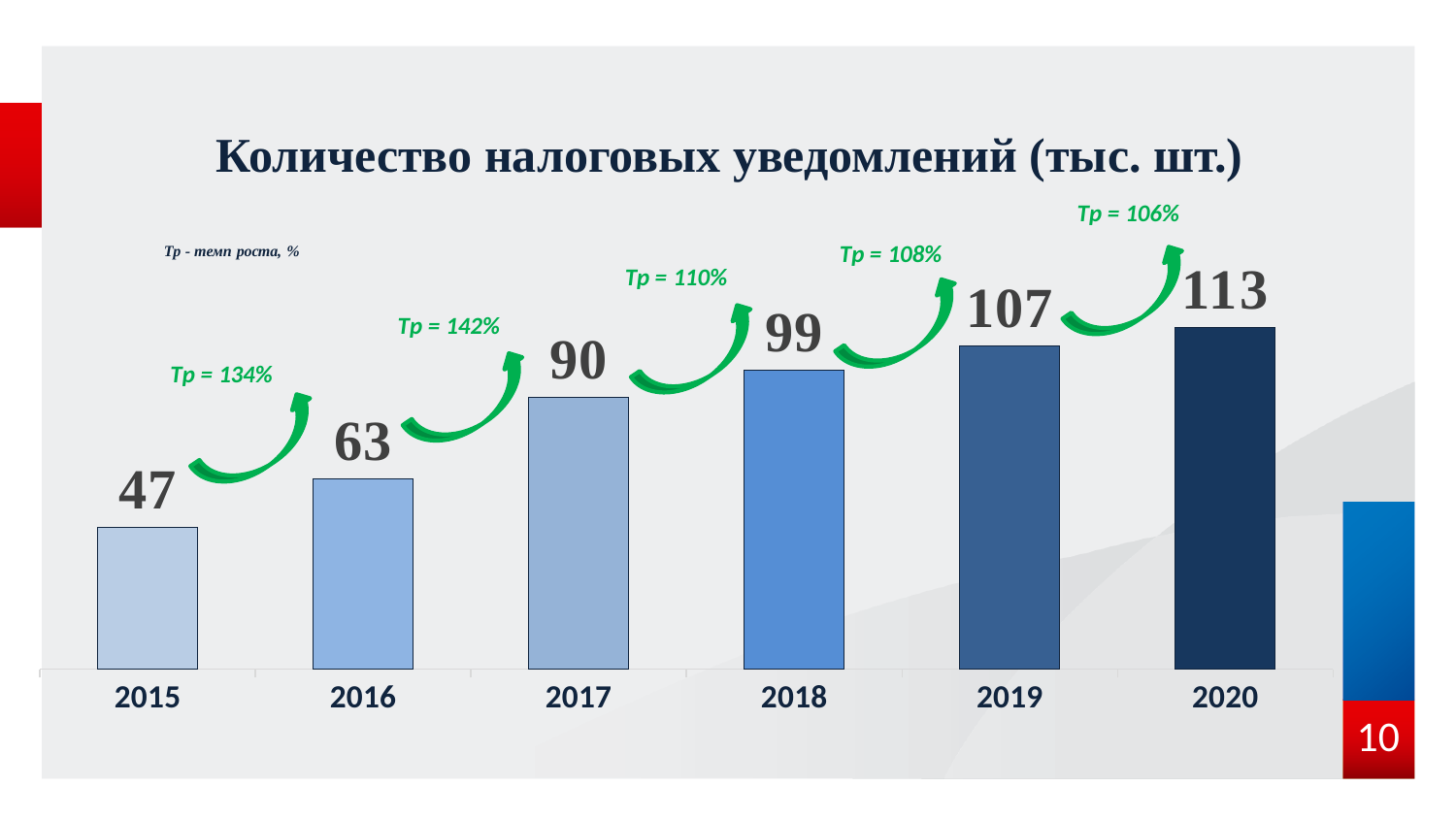

# Количество налоговых уведомлений (тыс. шт.)

### Chart

| Category | Кол-во Сну |
|---|---|
| 2015 | 47.0 |
| 2016 | 63.0 |
| 2017 | 90.0 |
| 2018 | 99.0 |
| 2019 | 107.0 |
| 2020 | 113.0 |
10